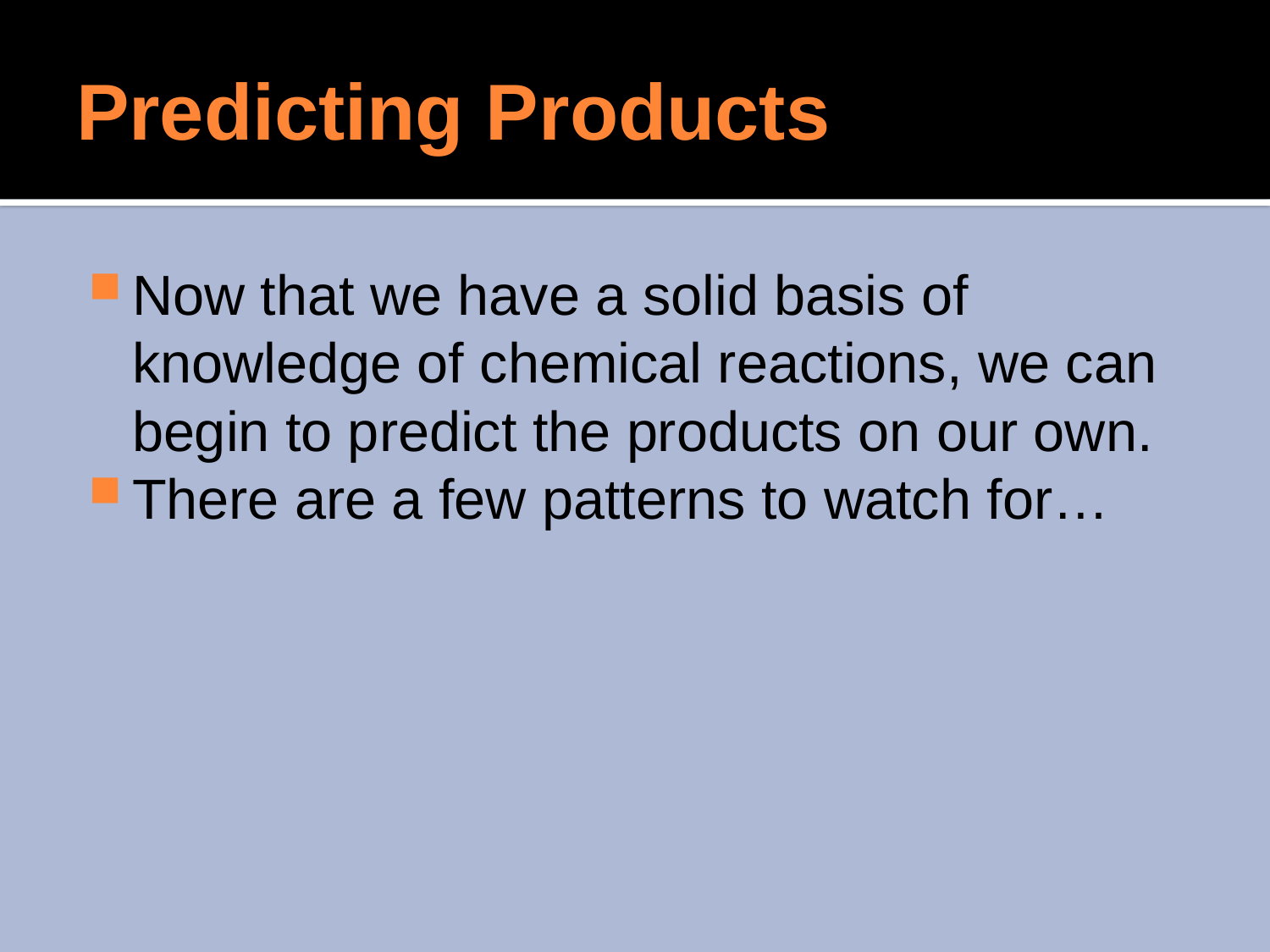

# Predicting Products
Now that we have a solid basis of knowledge of chemical reactions, we can begin to predict the products on our own.
There are a few patterns to watch for…